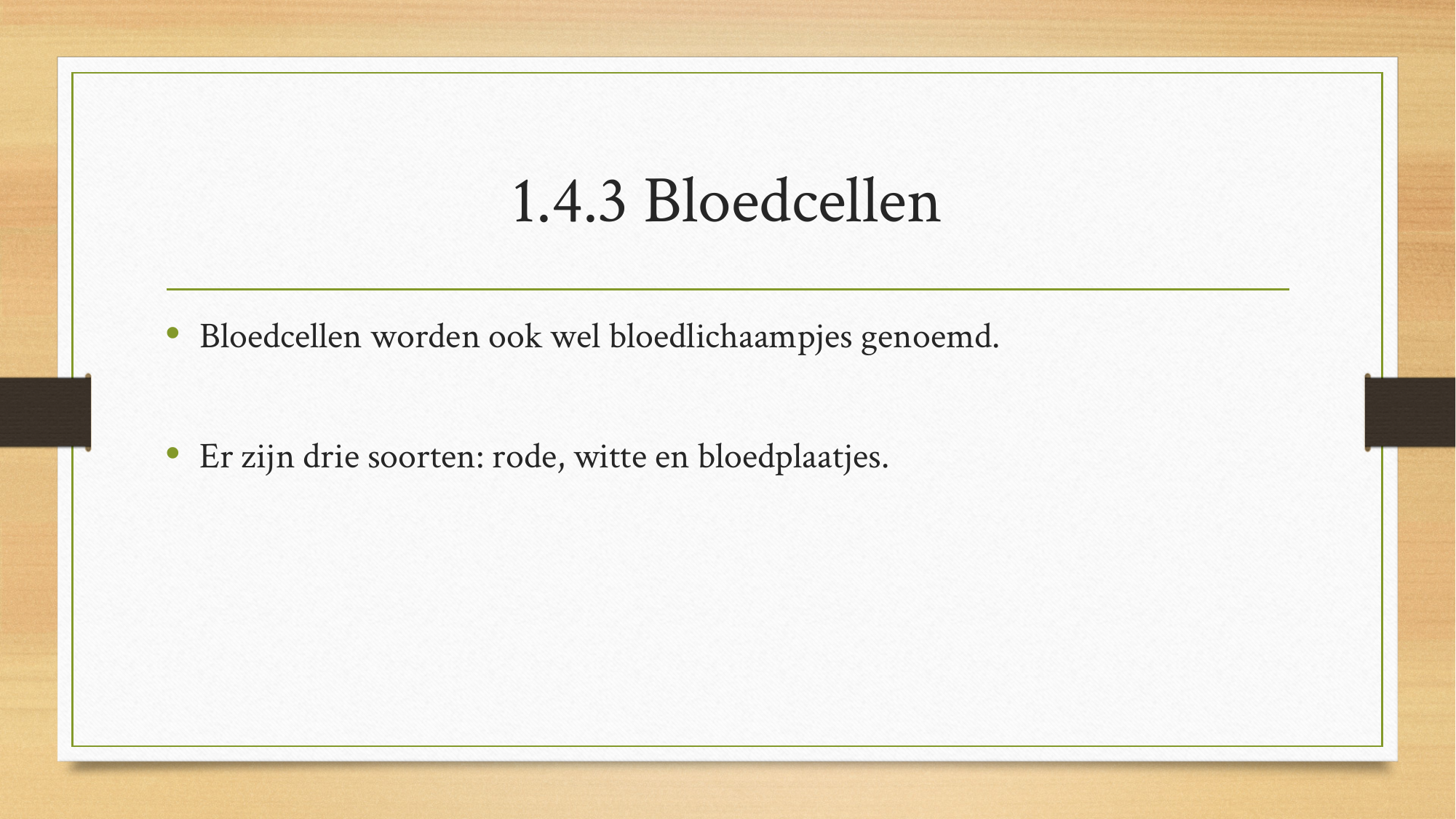

# 1.4.3 Bloedcellen
Bloedcellen worden ook wel bloedlichaampjes genoemd.

Er zijn drie soorten: rode, witte en bloedplaatjes.